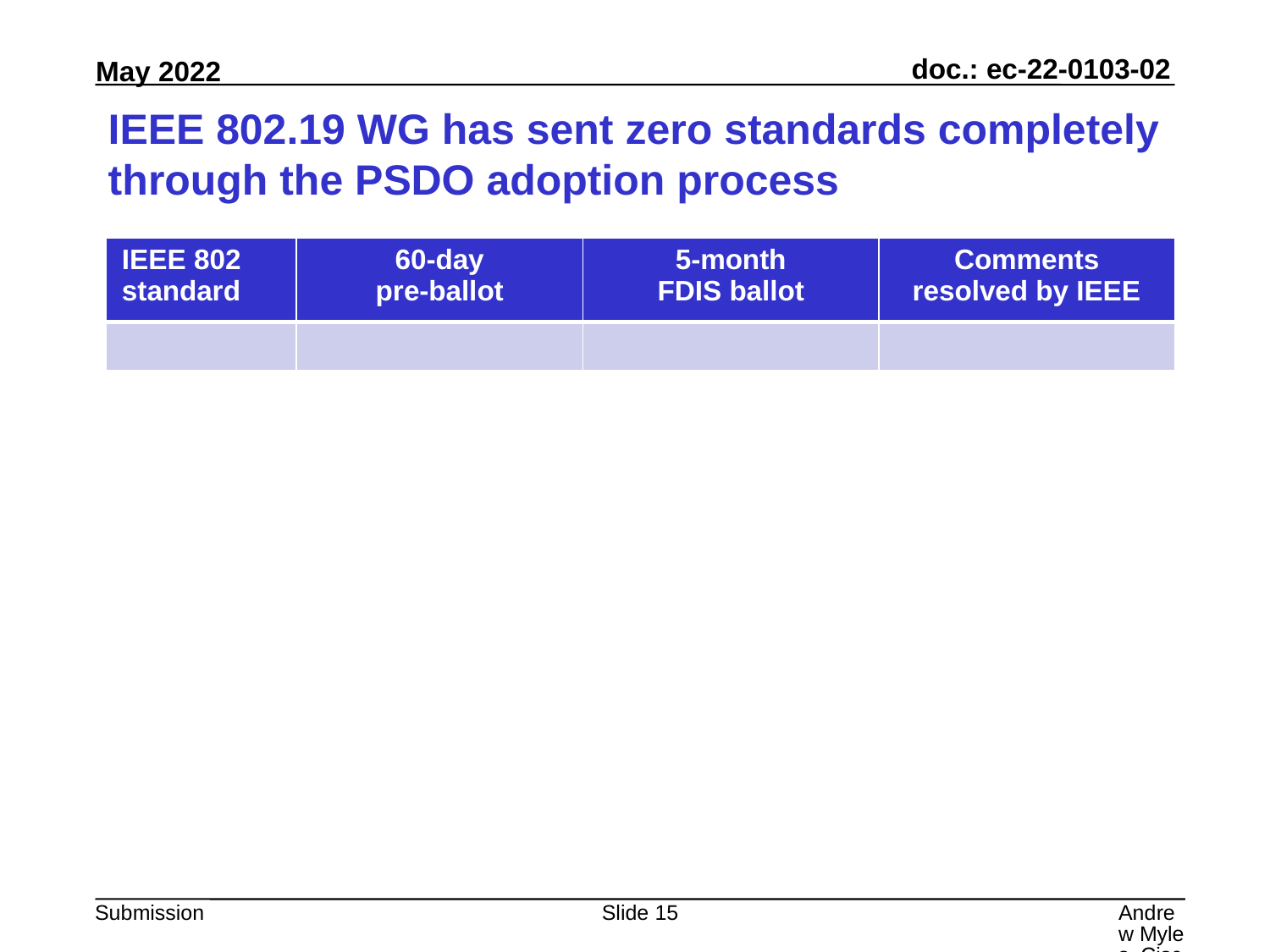

# IEEE 802.19 WG has sent zero standards completely through the PSDO adoption process
| IEEE 802 standard | 60-day pre-ballot | 5-month FDIS ballot | Comments resolved by IEEE |
| --- | --- | --- | --- |
|  |  |  |  |
Slide 15
Andrew Myles, Cisco